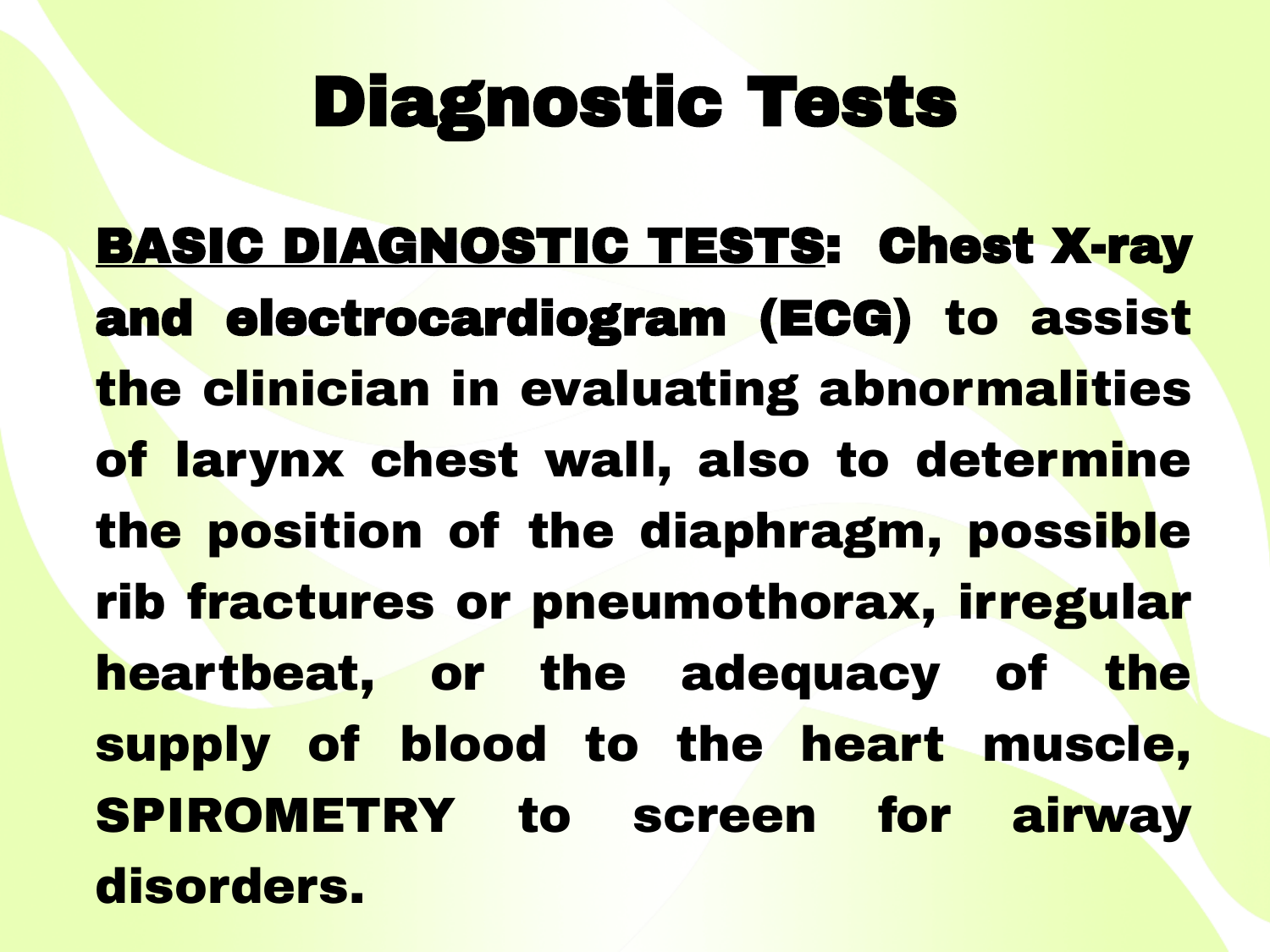

# Diagnostic Tests
	BASIC DIAGNOSTIC TESTS:  Chest X-ray and electrocardiogram (ECG) to assist the clinician in evaluating abnormalities of larynx chest wall, also to determine the position of the diaphragm, possible rib fractures or pneumothorax, irregular heartbeat, or the adequacy of the supply of blood to the heart muscle, SPIROMETRY to screen for airway disorders.